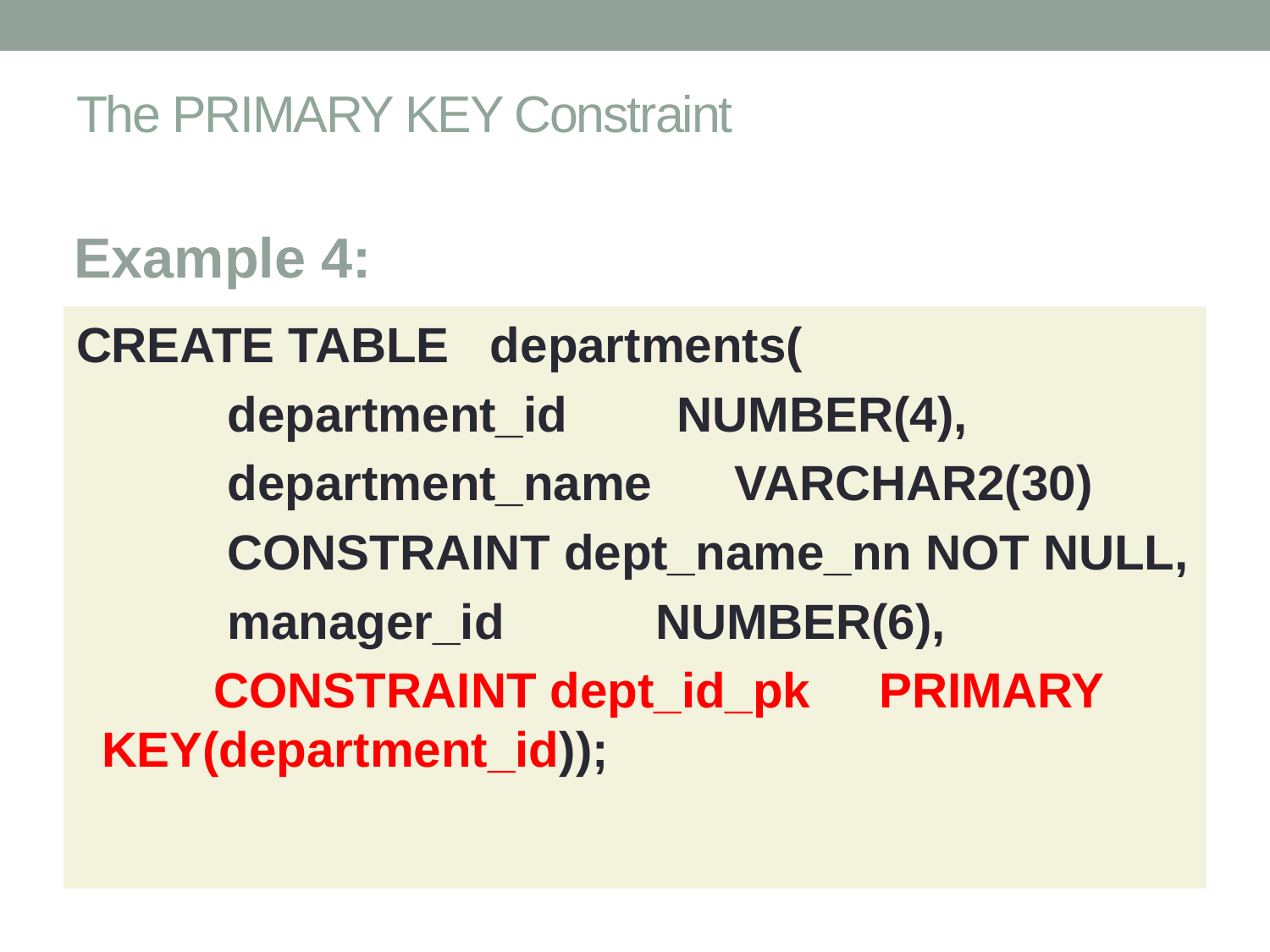

# The PRIMARY KEY Constraint
Example 4:
CREATE TABLE   departments(
           department_id        NUMBER(4),
           department_name      VARCHAR2(30)
           CONSTRAINT dept_name_nn NOT NULL,
           manager_id           NUMBER(6),
          CONSTRAINT dept_id_pk     PRIMARY KEY(department_id));